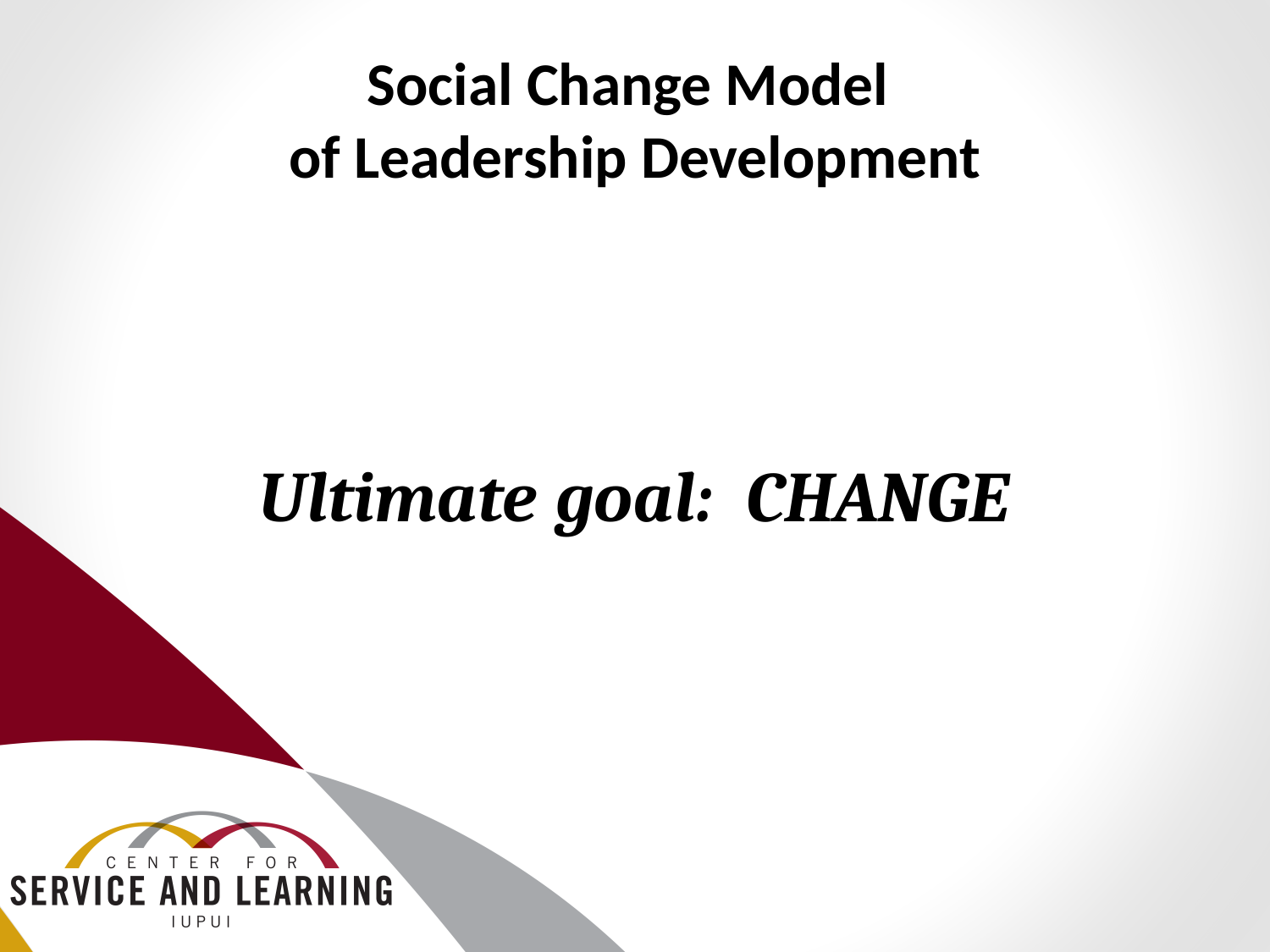

# Social Change Model of Leadership Development

Ultimate goal:  CHANGE